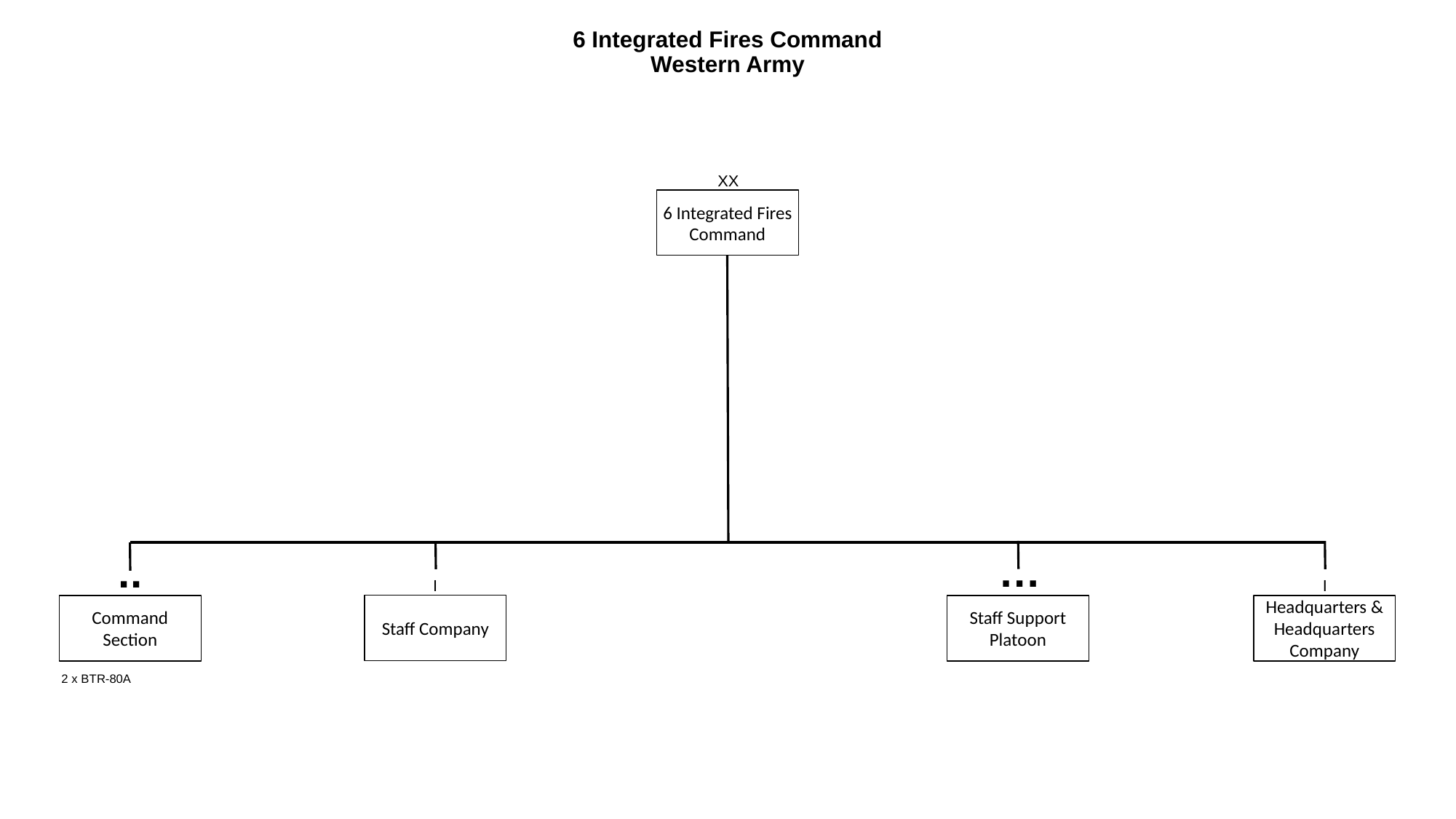

# 6 Integrated Fires Command Western Army
XX
6 Integrated Fires Command
…
..
I
I
Staff Company
Command
Section
Staff Support Platoon
Headquarters & Headquarters Company
2 x BTR-80A